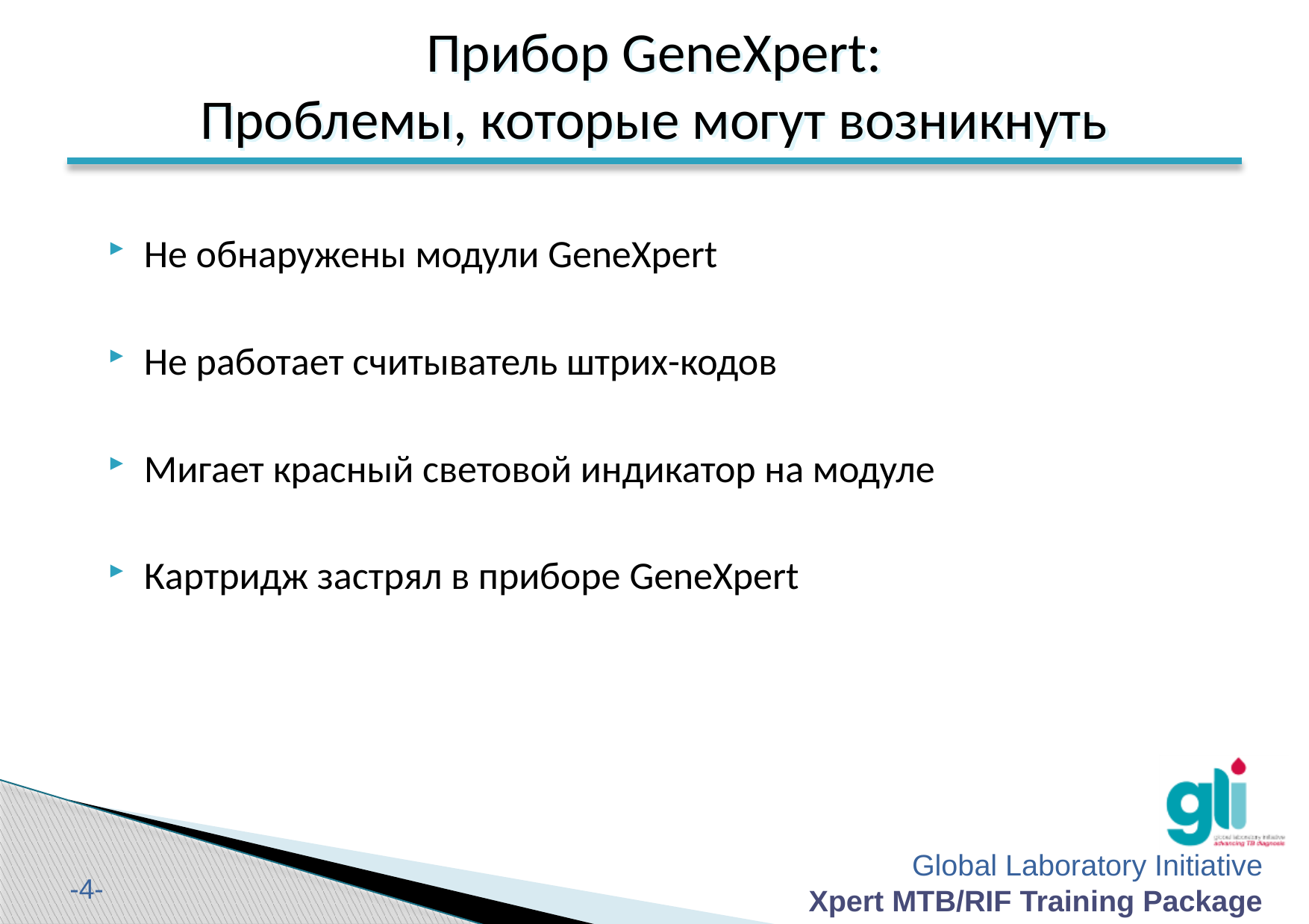

Прибор GeneXpert:
Проблемы, которые могут возникнуть
Не обнаружены модули GeneXpert

Не работает считыватель штрих-кодов

Мигает красный световой индикатор на модуле

Картридж застрял в приборе GeneXpert